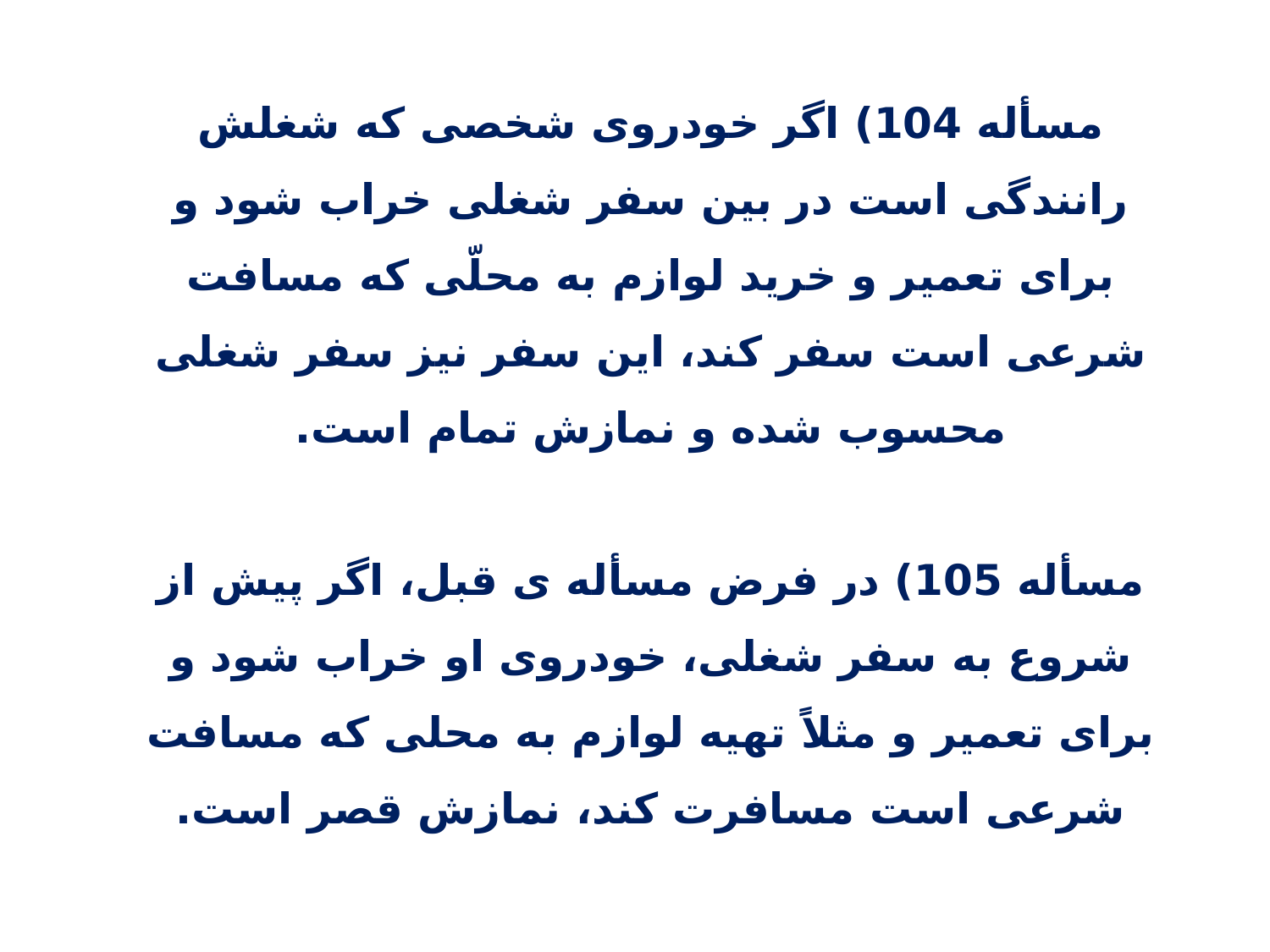

مسأله 104) اگر خودروی شخصی که شغلش رانندگی است در بین سفر شغلی خراب شود و برای تعمیر و خرید لوازم به محلّی که مسافت شرعی است سفر کند، این سفر نیز سفر شغلی محسوب شده و نمازش تمام است.

مسأله 105) در فرض مسأله ی قبل، اگر پیش از شروع به سفر شغلی، خودروی او خراب شود و برای تعمیر و مثلاً تهیه لوازم به محلی که مسافت شرعی است مسافرت کند، نمازش قصر است.